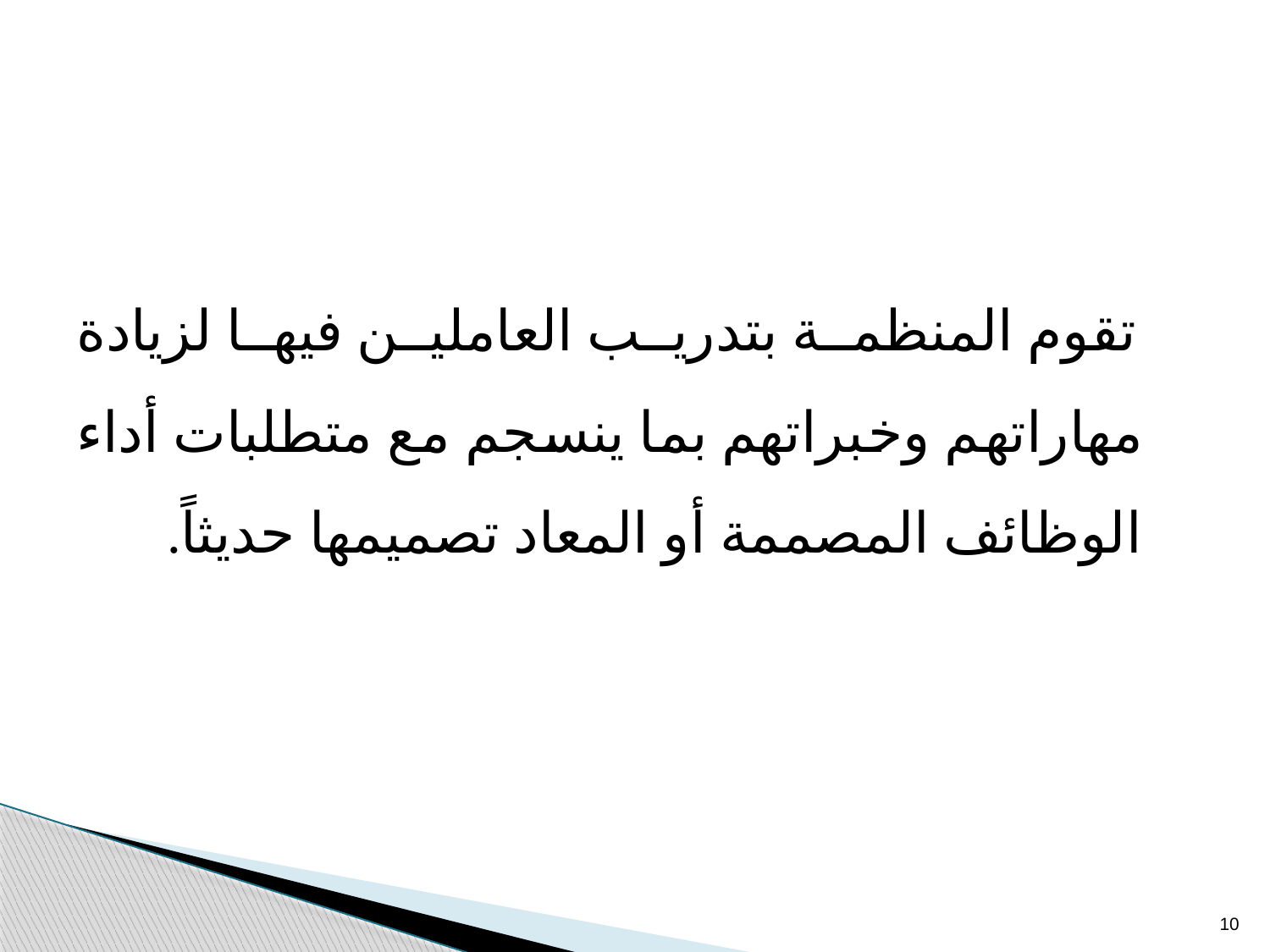

تقوم المنظمة بتدريب العاملين فيها لزيادة مهاراتهم وخبراتهم بما ينسجم مع متطلبات أداء الوظائف المصممة أو المعاد تصميمها حديثاً.
10